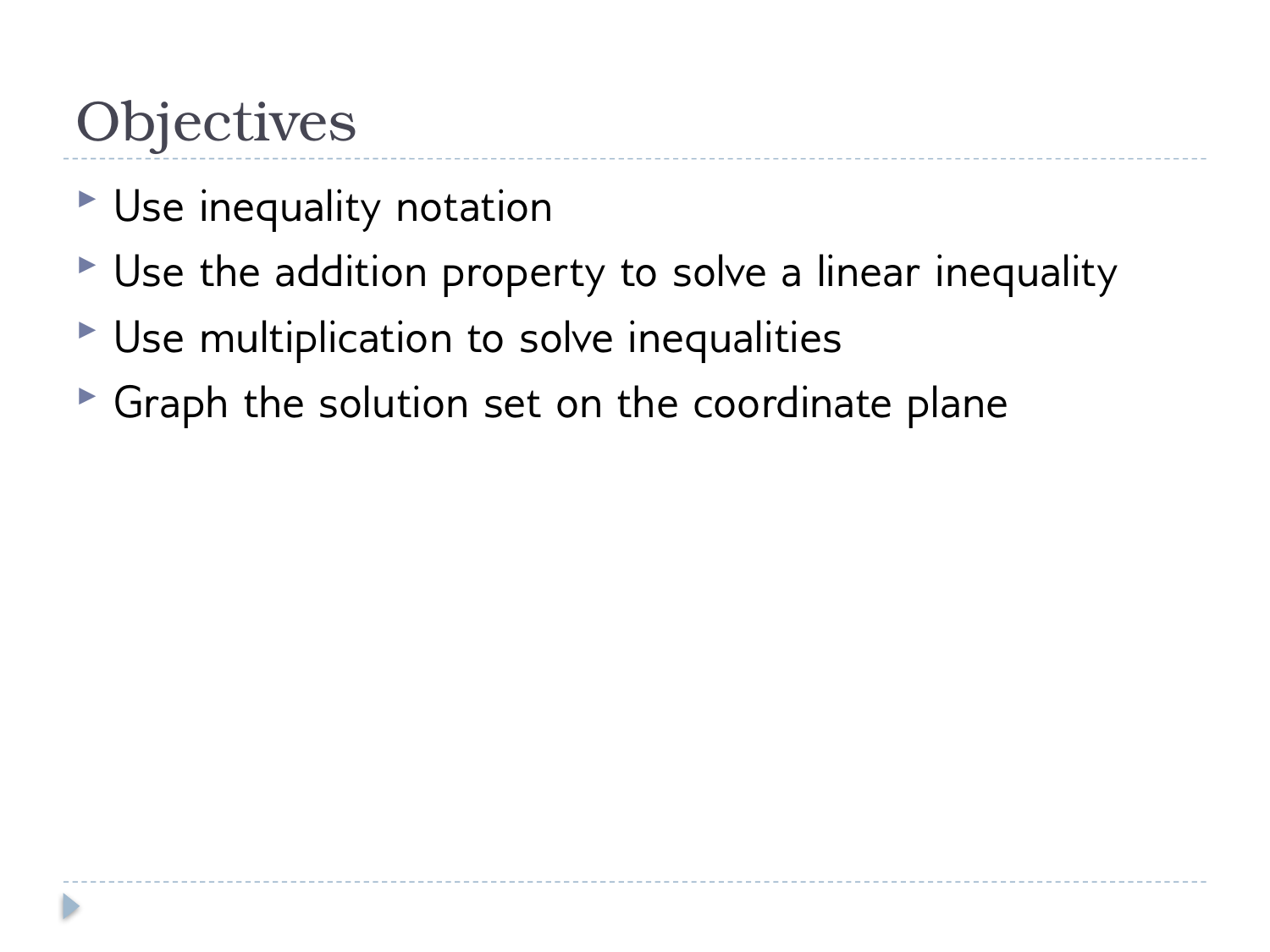

# Objectives
Use inequality notation
Use the addition property to solve a linear inequality
Use multiplication to solve inequalities
Graph the solution set on the coordinate plane